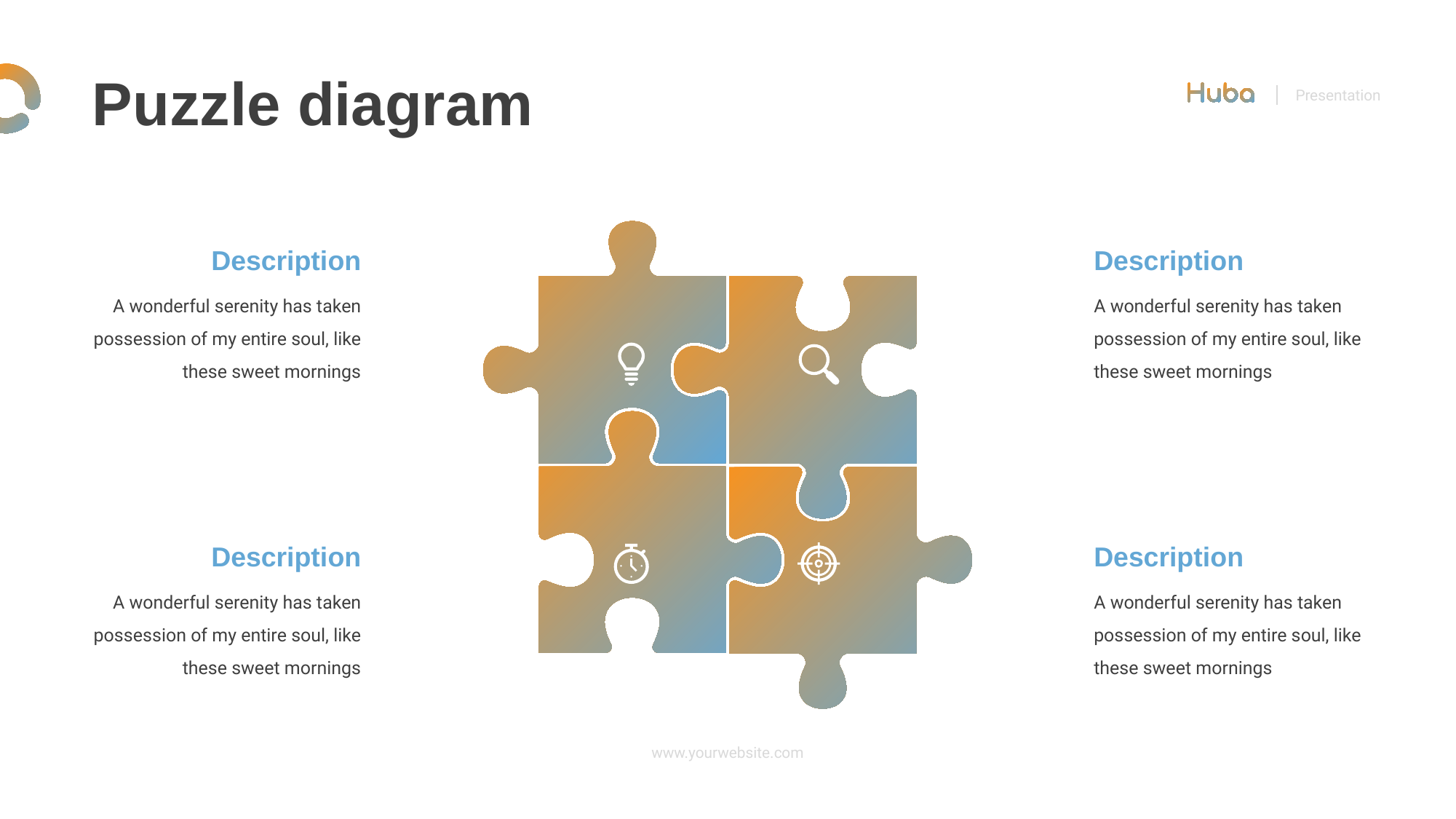

Puzzle diagram

Presentation

Description
Description

A wonderful serenity has taken possession of my entire soul, like these sweet mornings
A wonderful serenity has taken possession of my entire soul, like these sweet mornings

Description
Description

A wonderful serenity has taken possession of my entire soul, like these sweet mornings
A wonderful serenity has taken possession of my entire soul, like these sweet mornings
www.yourwebsite.com